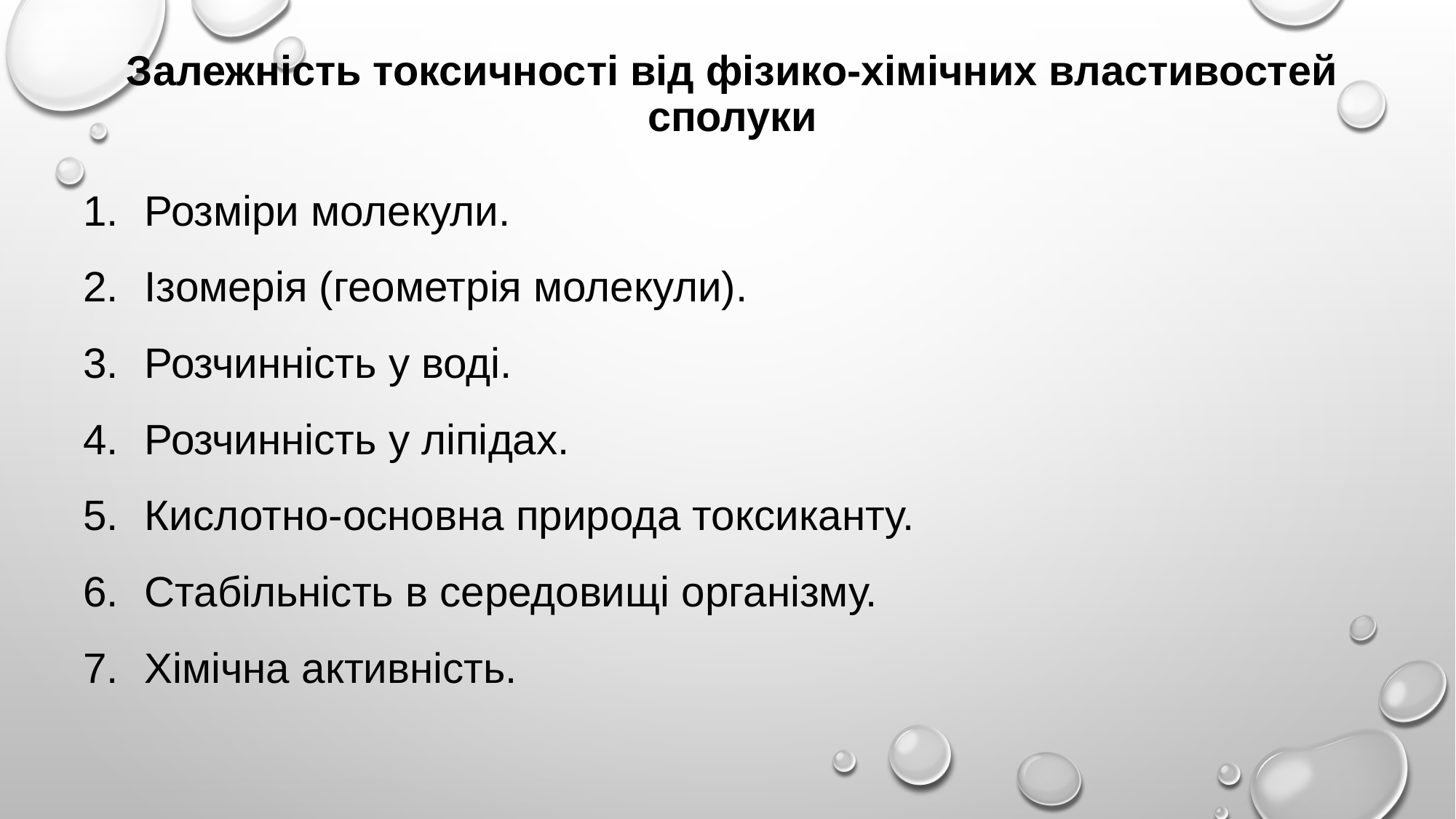

# Залежність токсичності від фізико-хімічних властивостей сполуки
Розміри молекули.
Ізомерія (геометрія молекули).
Розчинність у воді.
Розчинність у ліпідах.
Кислотно-основна природа токсиканту.
Стабільність в середовищі організму.
Хімічна активність.